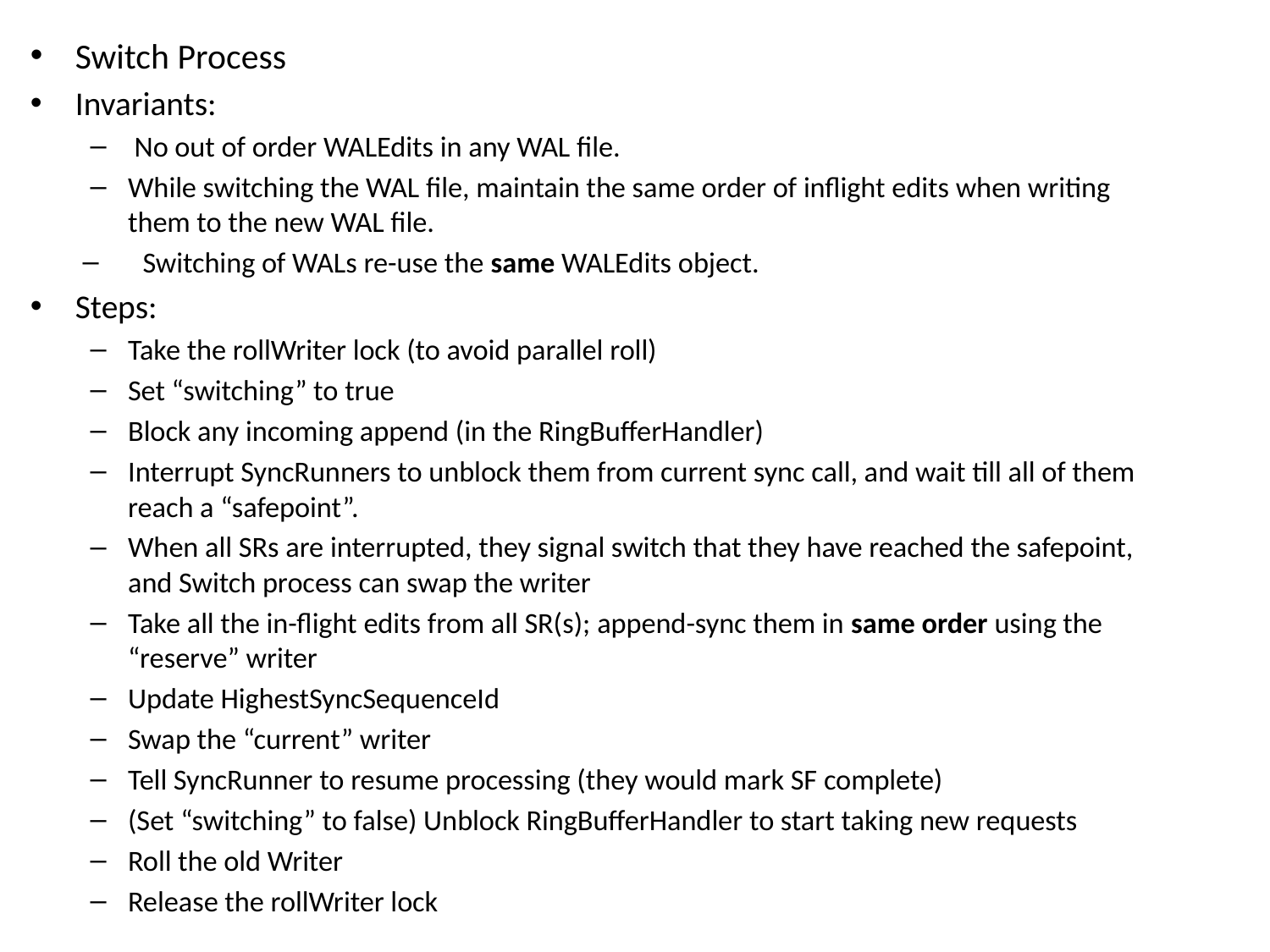

Switch Process
Invariants:
 No out of order WALEdits in any WAL file.
While switching the WAL file, maintain the same order of inflight edits when writing them to the new WAL file.
Switching of WALs re-use the same WALEdits object.
Steps:
Take the rollWriter lock (to avoid parallel roll)
Set “switching” to true
Block any incoming append (in the RingBufferHandler)
Interrupt SyncRunners to unblock them from current sync call, and wait till all of them reach a “safepoint”.
When all SRs are interrupted, they signal switch that they have reached the safepoint, and Switch process can swap the writer
Take all the in-flight edits from all SR(s); append-sync them in same order using the “reserve” writer
Update HighestSyncSequenceId
Swap the “current” writer
Tell SyncRunner to resume processing (they would mark SF complete)
(Set “switching” to false) Unblock RingBufferHandler to start taking new requests
Roll the old Writer
Release the rollWriter lock